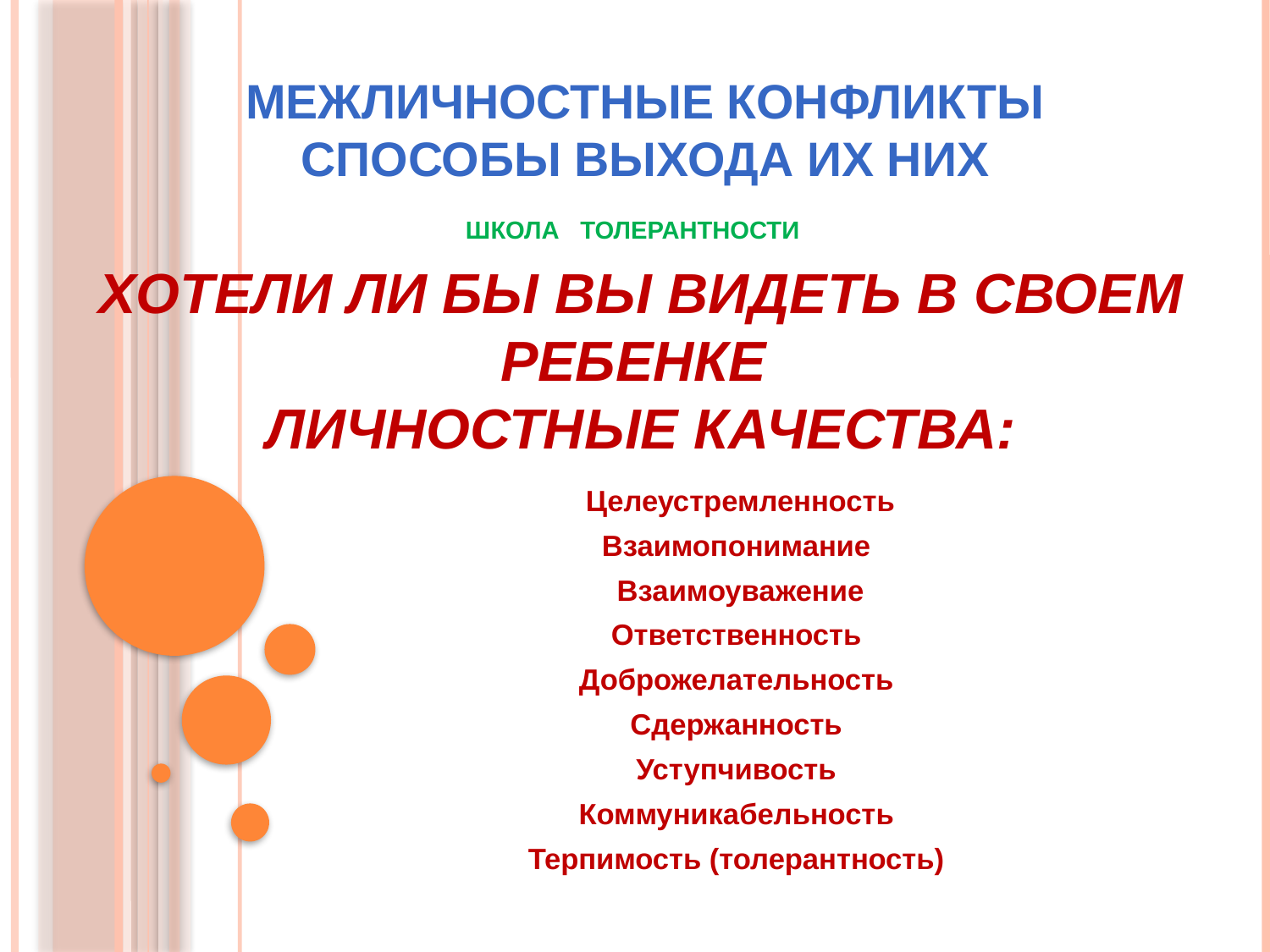

# Межличностные конфликты способы выхода их них
ШКОЛА   ТОЛЕРАНТНОСТИ
Хотели ли бы вы видеть в своем ребенке
личностные качества:
 Целеустремленность
Взаимопонимание
 Взаимоуважение
Ответственность
Доброжелательность
Сдержанность
Уступчивость
Коммуникабельность
Терпимость (толерантность)